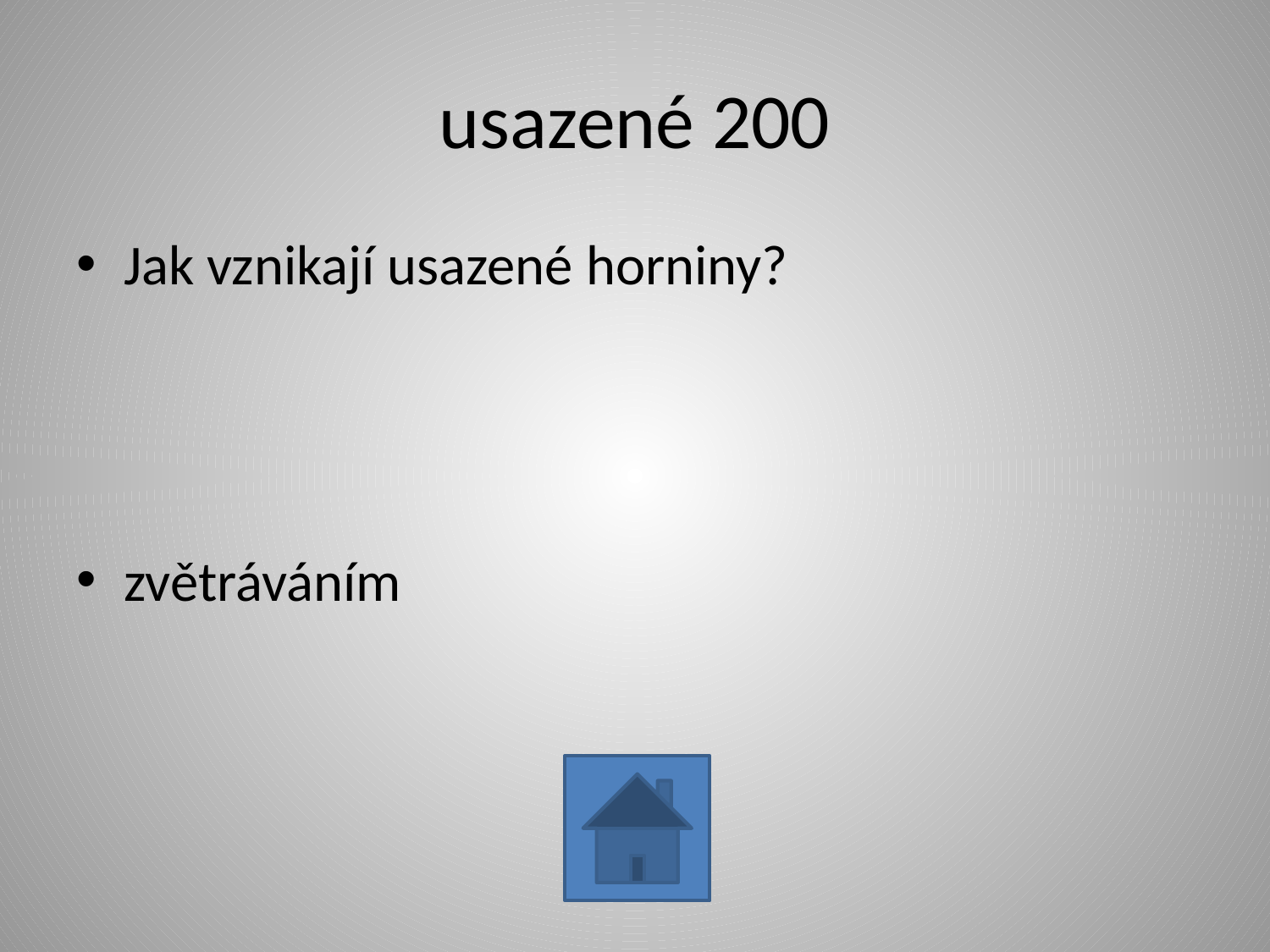

# usazené 200
Jak vznikají usazené horniny?

zvětráváním